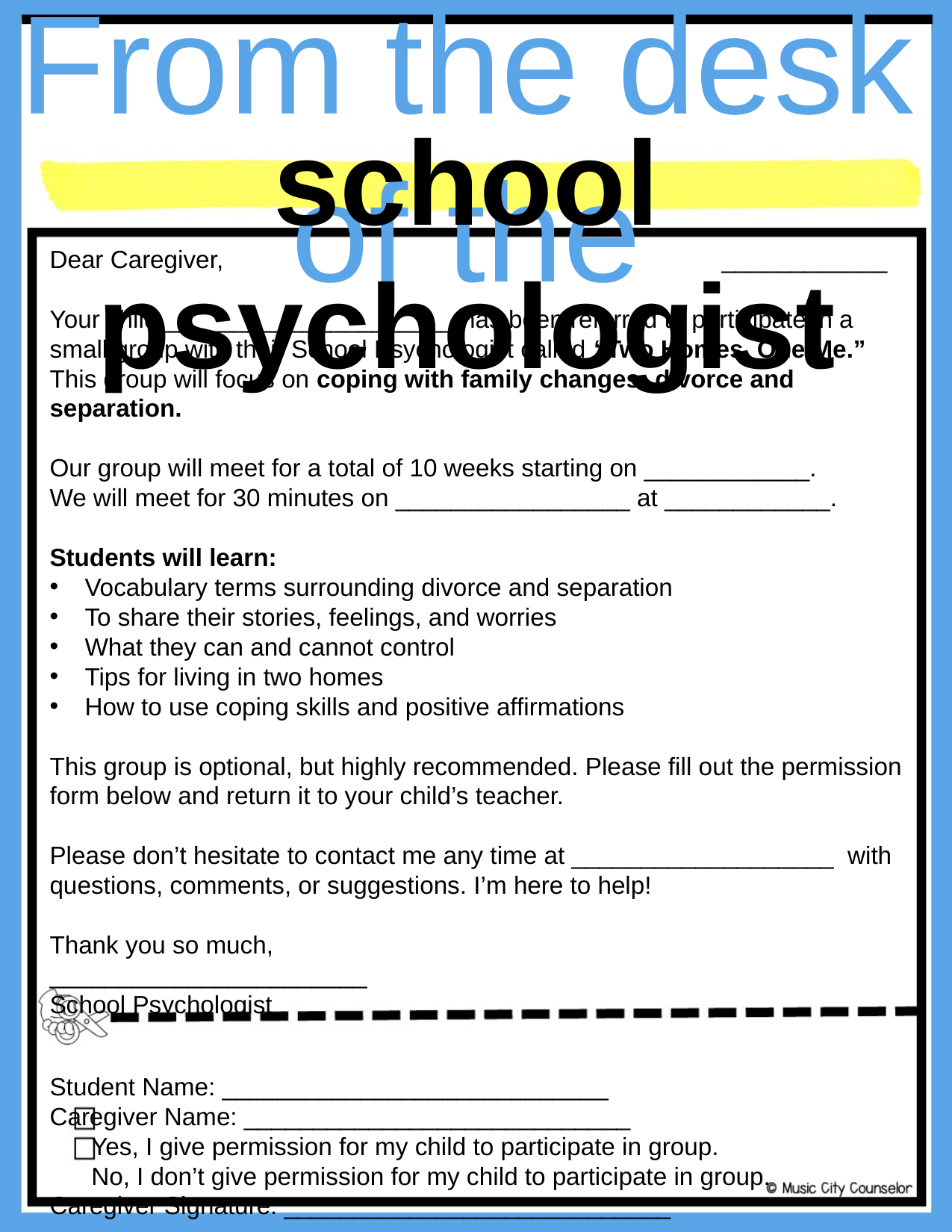

From the desk of the
school psychologist
Dear Caregiver,					____________

Your child _____________________ has been referred to participate in a small group with their School Psychologist called “Two Homes, One Me.” This group will focus on coping with family changes: divorce and separation.

Our group will meet for a total of 10 weeks starting on ____________.
We will meet for 30 minutes on _________________ at ____________.

Students will learn:
Vocabulary terms surrounding divorce and separation
To share their stories, feelings, and worries
What they can and cannot control
Tips for living in two homes
How to use coping skills and positive affirmations

This group is optional, but highly recommended. Please fill out the permission form below and return it to your child’s teacher.

Please don’t hesitate to contact me any time at ___________________  with questions, comments, or suggestions. I’m here to help!

Thank you so much,
_______________________
School Psychologist

Student Name: ____________________________
Caregiver Name: ____________________________
      Yes, I give permission for my child to participate in group.
      No, I don’t give permission for my child to participate in group.
Caregiver Signature: ____________________________